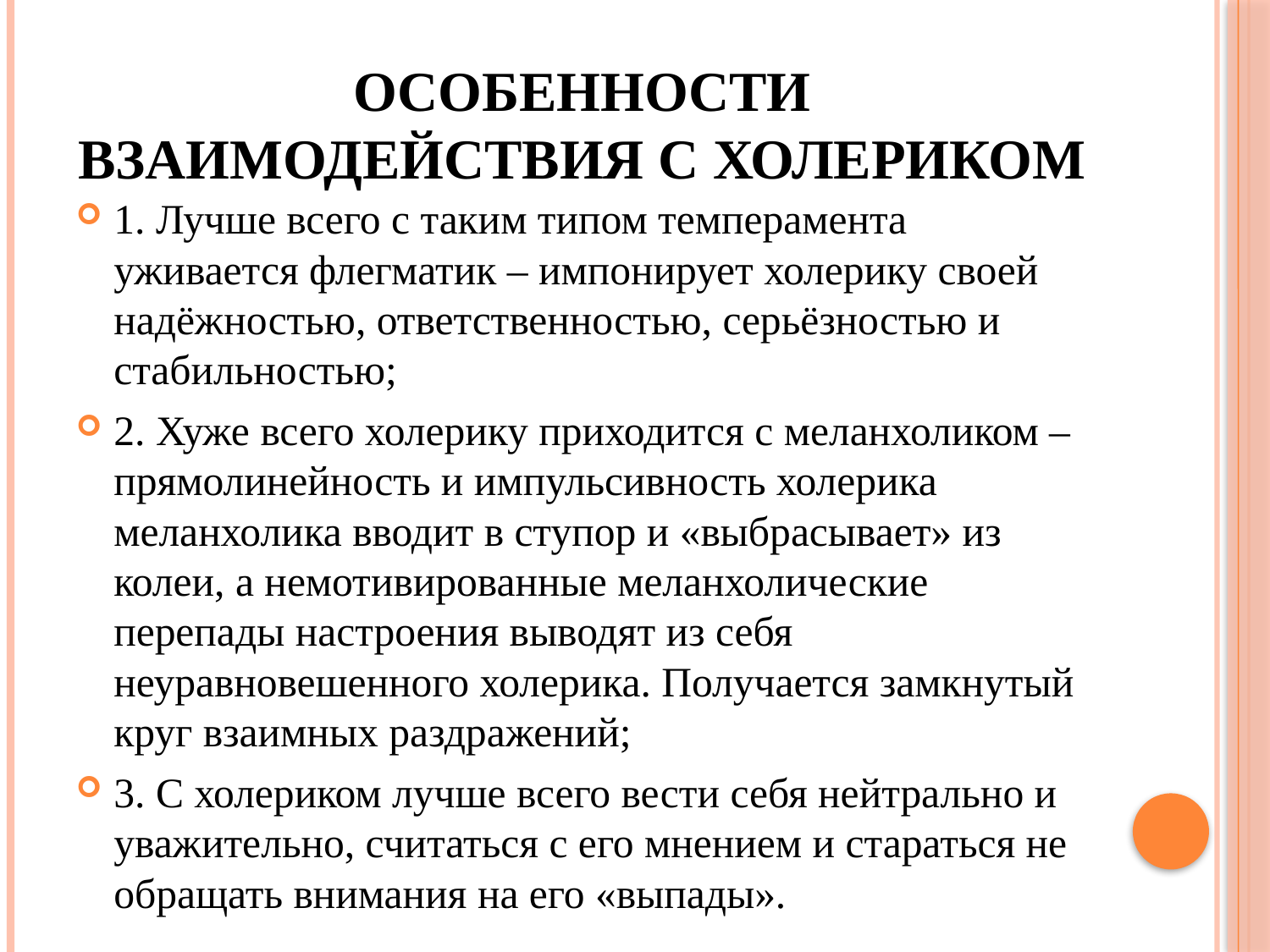

# Особенности взаимодействия с холериком
1. Лучше всего с таким типом темперамента уживается флегматик – импонирует холерику своей надёжностью, ответственностью, серьёзностью и стабильностью;
2. Хуже всего холерику приходится с меланхоликом – прямолинейность и импульсивность холерика меланхолика вводит в ступор и «выбрасывает» из колеи, а немотивированные меланхолические перепады настроения выводят из себя неуравновешенного холерика. Получается замкнутый круг взаимных раздражений;
3. С холериком лучше всего вести себя нейтрально и уважительно, считаться с его мнением и стараться не обращать внимания на его «выпады».